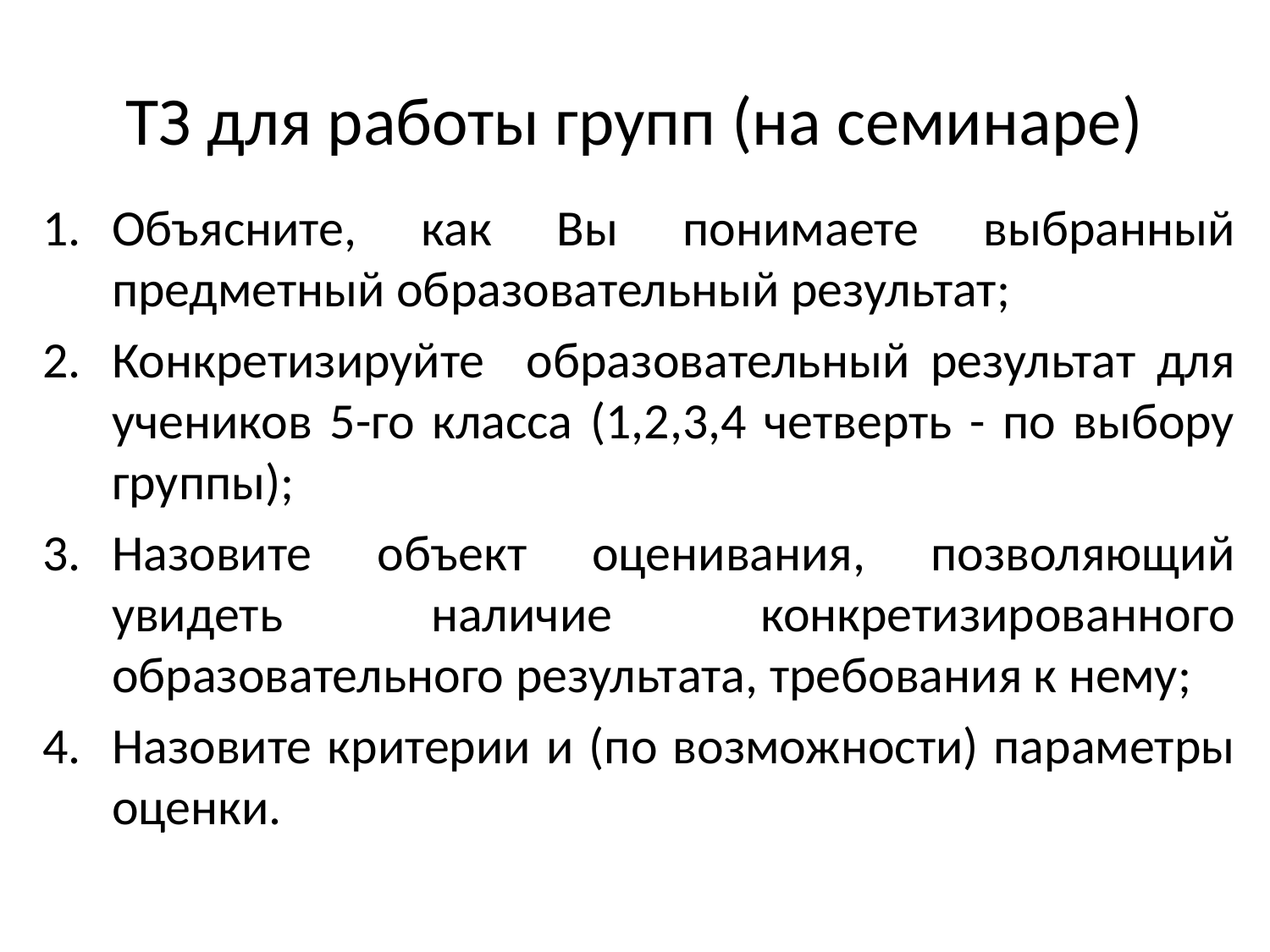

# ТЗ для работы групп (на семинаре)
Объясните, как Вы понимаете выбранный предметный образовательный результат;
Конкретизируйте  образовательный результат для учеников 5-го класса (1,2,3,4 четверть - по выбору группы);
Назовите объект оценивания, позволяющий увидеть наличие конкретизированного образовательного результата, требования к нему;
Назовите критерии и (по возможности) параметры оценки.